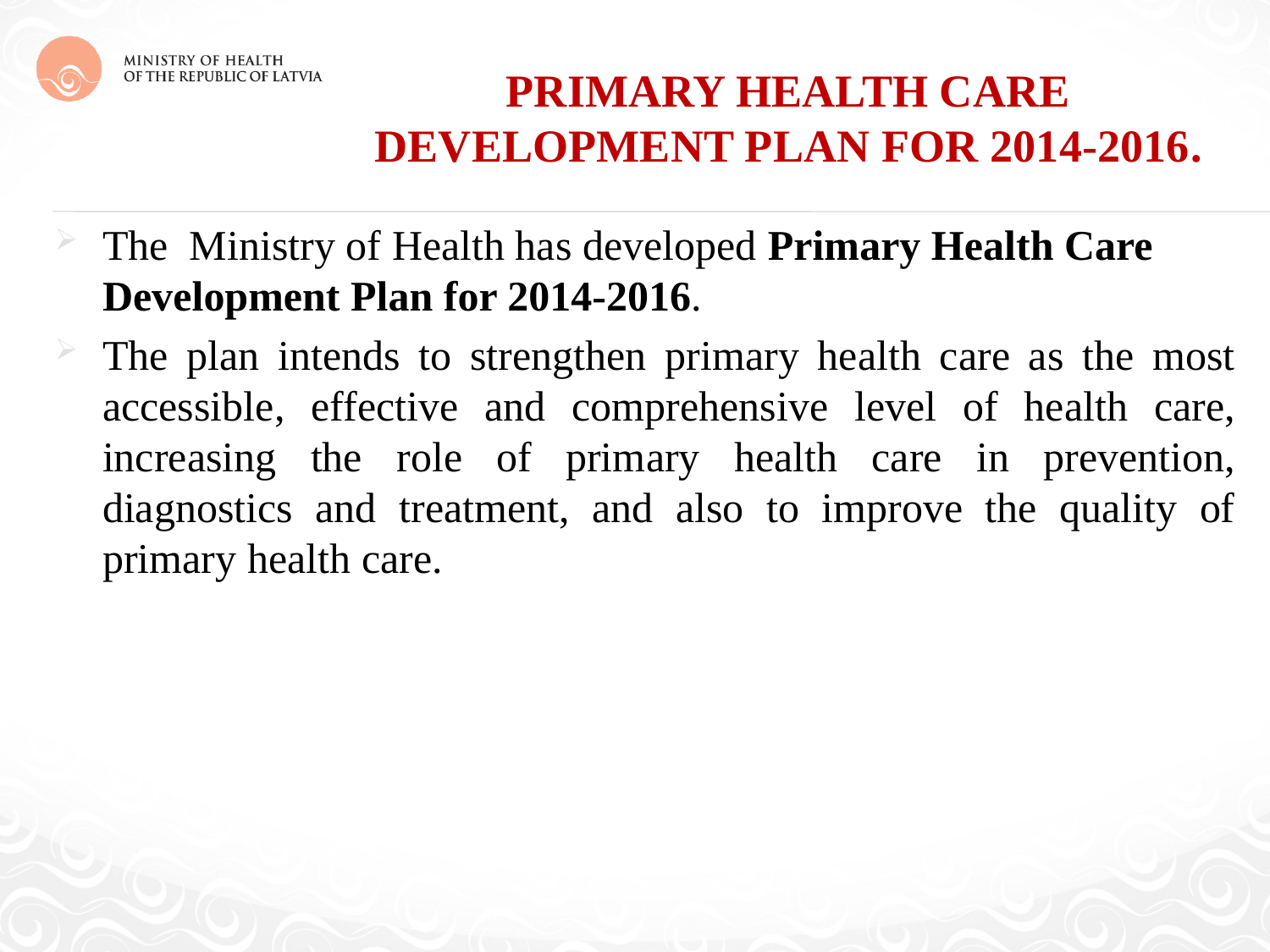

# Primary Health Care Development Plan for 2014-2016.
The  Ministry of Health has developed Primary Health Care Development Plan for 2014-2016.
The plan intends to strengthen primary health care as the most accessible, effective and comprehensive level of health care, increasing the role of primary health care in prevention, diagnostics and treatment, and also to improve the quality of primary health care.